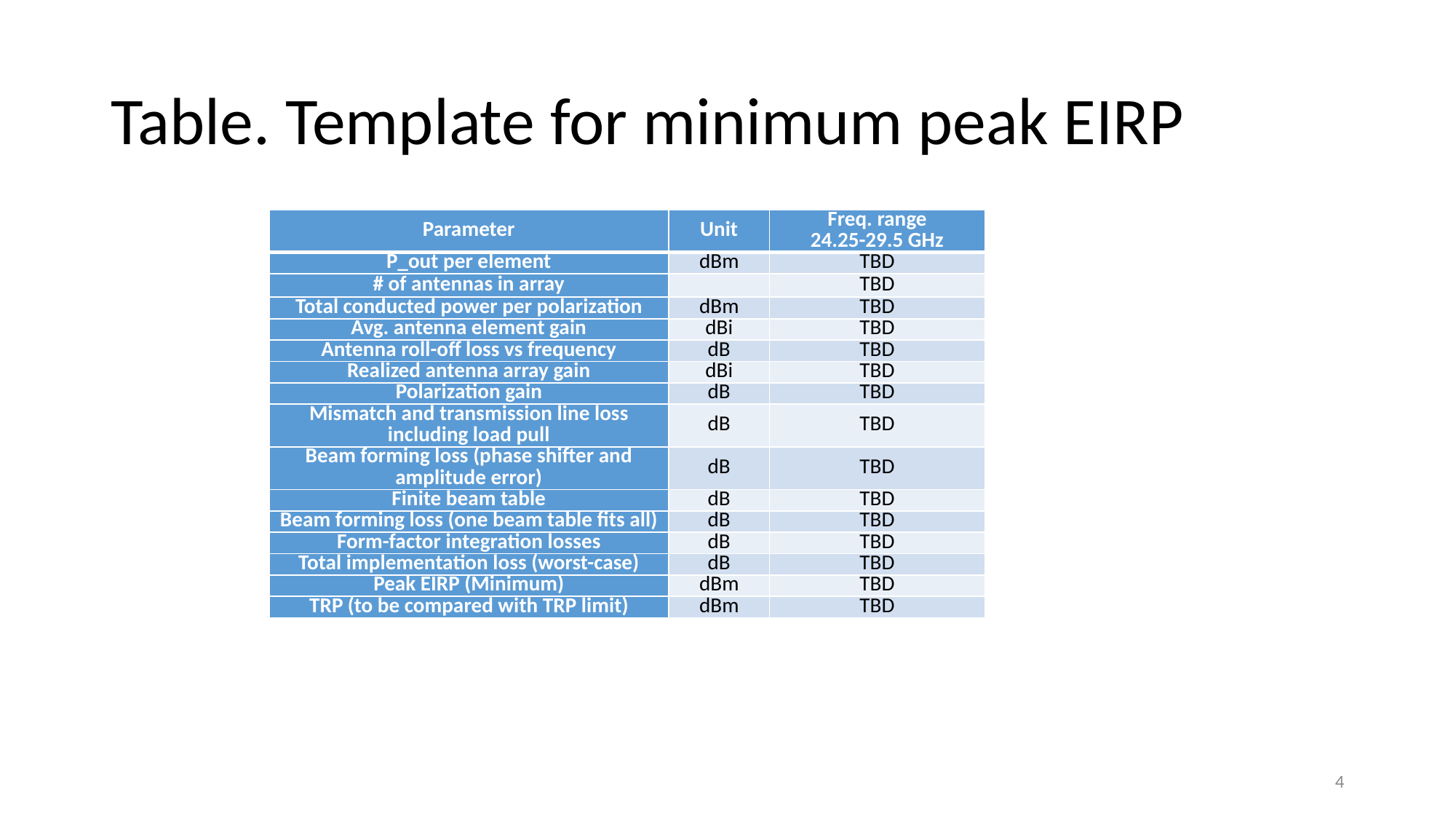

# Table. Template for minimum peak EIRP
| Parameter | Unit | Freq. range 24.25-29.5 GHz |
| --- | --- | --- |
| P\_out per element | dBm | TBD |
| # of antennas in array |  | TBD |
| Total conducted power per polarization | dBm | TBD |
| Avg. antenna element gain | dBi | TBD |
| Antenna roll-off loss vs frequency | dB | TBD |
| Realized antenna array gain | dBi | TBD |
| Polarization gain | dB | TBD |
| Mismatch and transmission line loss including load pull | dB | TBD |
| Beam forming loss (phase shifter and amplitude error) | dB | TBD |
| Finite beam table | dB | TBD |
| Beam forming loss (one beam table fits all) | dB | TBD |
| Form-factor integration losses | dB | TBD |
| Total implementation loss (worst-case) | dB | TBD |
| Peak EIRP (Minimum) | dBm | TBD |
| TRP (to be compared with TRP limit) | dBm | TBD |
4